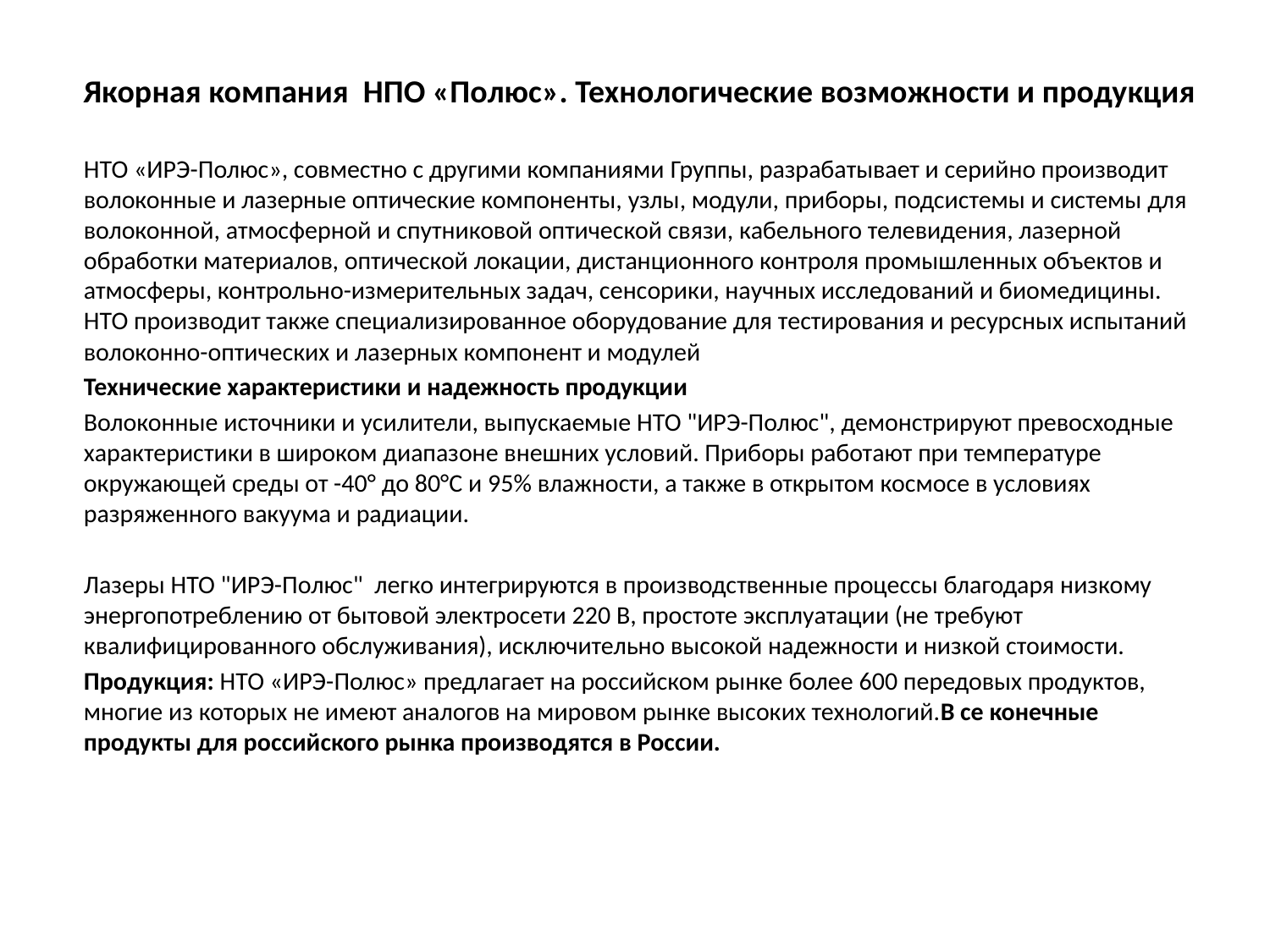

Якорная компания  НПО «Полюс». Технологические возможности и продукция
НТО «ИРЭ-Полюс», совместно с другими компаниями Группы, разрабатывает и серийно производит волоконные и лазерные оптические компоненты, узлы, модули, приборы, подсистемы и системы для волоконной, атмосферной и спутниковой оптической связи, кабельного телевидения, лазерной обработки материалов, оптической локации, дистанционного контроля промышленных объектов и атмосферы, контрольно-измерительных задач, сенсорики, научных исследований и биомедицины. НТО производит также специализированное оборудование для тестирования и ресурсных испытаний волоконно-оптических и лазерных компонент и модулей
Технические характеристики и надежность продукции
Волоконные источники и усилители, выпускаемые НТО "ИРЭ-Полюс", демонстрируют превосходные характеристики в широком диапазоне внешних условий. Приборы работают при температуре окружающей среды от -40° до 80°С и 95% влажности, а также в открытом космосе в условиях разряженного вакуума и радиации.

Лазеры НТО "ИРЭ-Полюс"  легко интегрируются в производственные процессы благодаря низкому энергопотреблению от бытовой электросети 220 В, простоте эксплуатации (не требуют квалифицированного обслуживания), исключительно высокой надежности и низкой стоимости.
Продукция: НТО «ИРЭ-Полюс» предлагает на российском рынке более 600 передовых продуктов, многие из которых не имеют аналогов на мировом рынке высоких технологий.В се конечные продукты для российского рынка производятся в России.